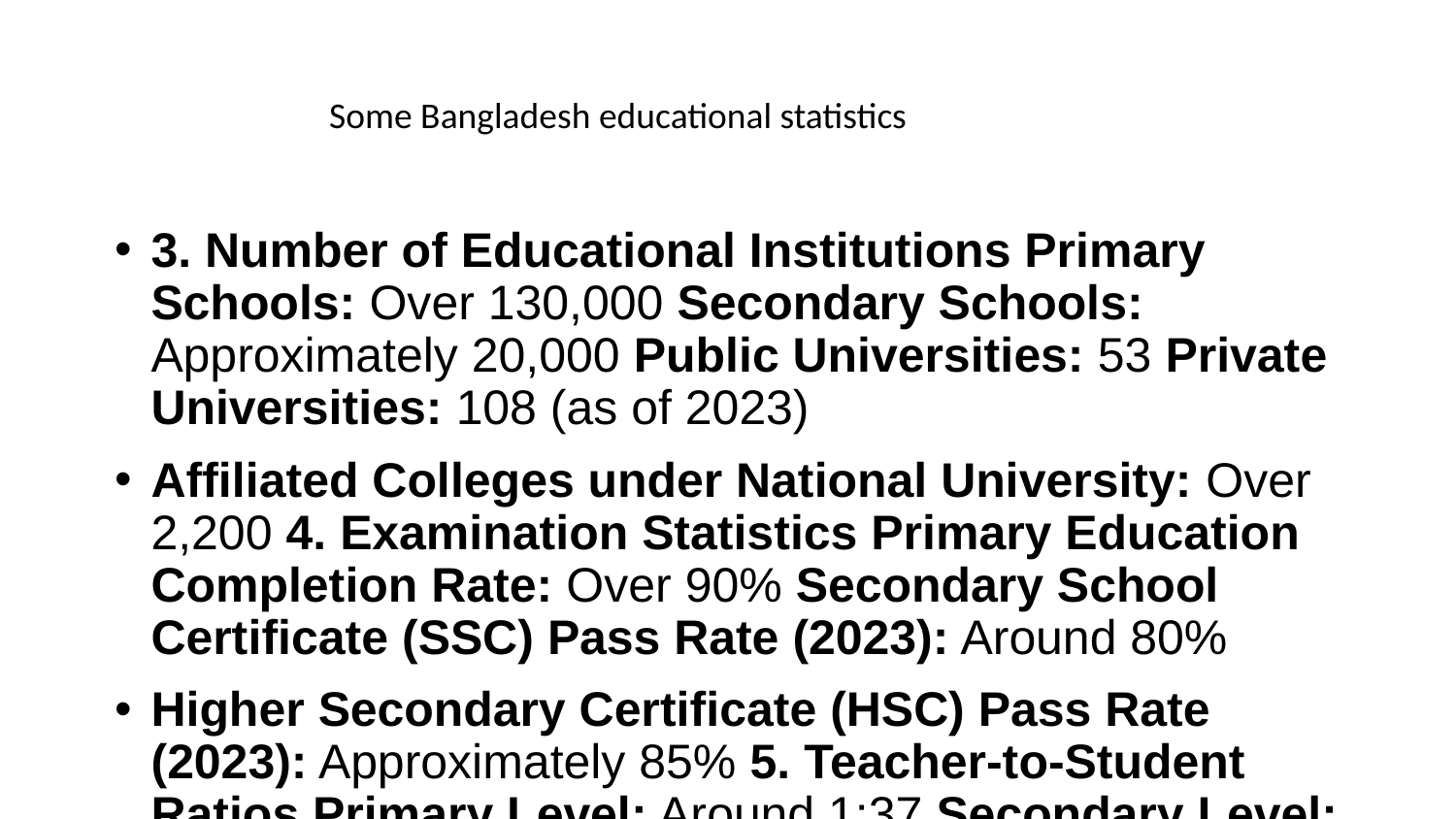

#
Some Bangladesh educational statistics
3. Number of Educational Institutions Primary Schools: Over 130,000 Secondary Schools: Approximately 20,000 Public Universities: 53 Private Universities: 108 (as of 2023)
Affiliated Colleges under National University: Over 2,200 4. Examination Statistics Primary Education Completion Rate: Over 90% Secondary School Certificate (SSC) Pass Rate (2023): Around 80%
Higher Secondary Certificate (HSC) Pass Rate (2023): Approximately 85% 5. Teacher-to-Student Ratios Primary Level: Around 1:37 Secondary Level: Approximately 1:30
Tertiary Level: Varies widely, with public universities typically having a lower ratio compared to private universities. Male Literacy Rate: Around 79.6%
Female Literacy Rate: Around 74.0%
Literacy rates have been improving, with significant efforts made to close the gender gap.